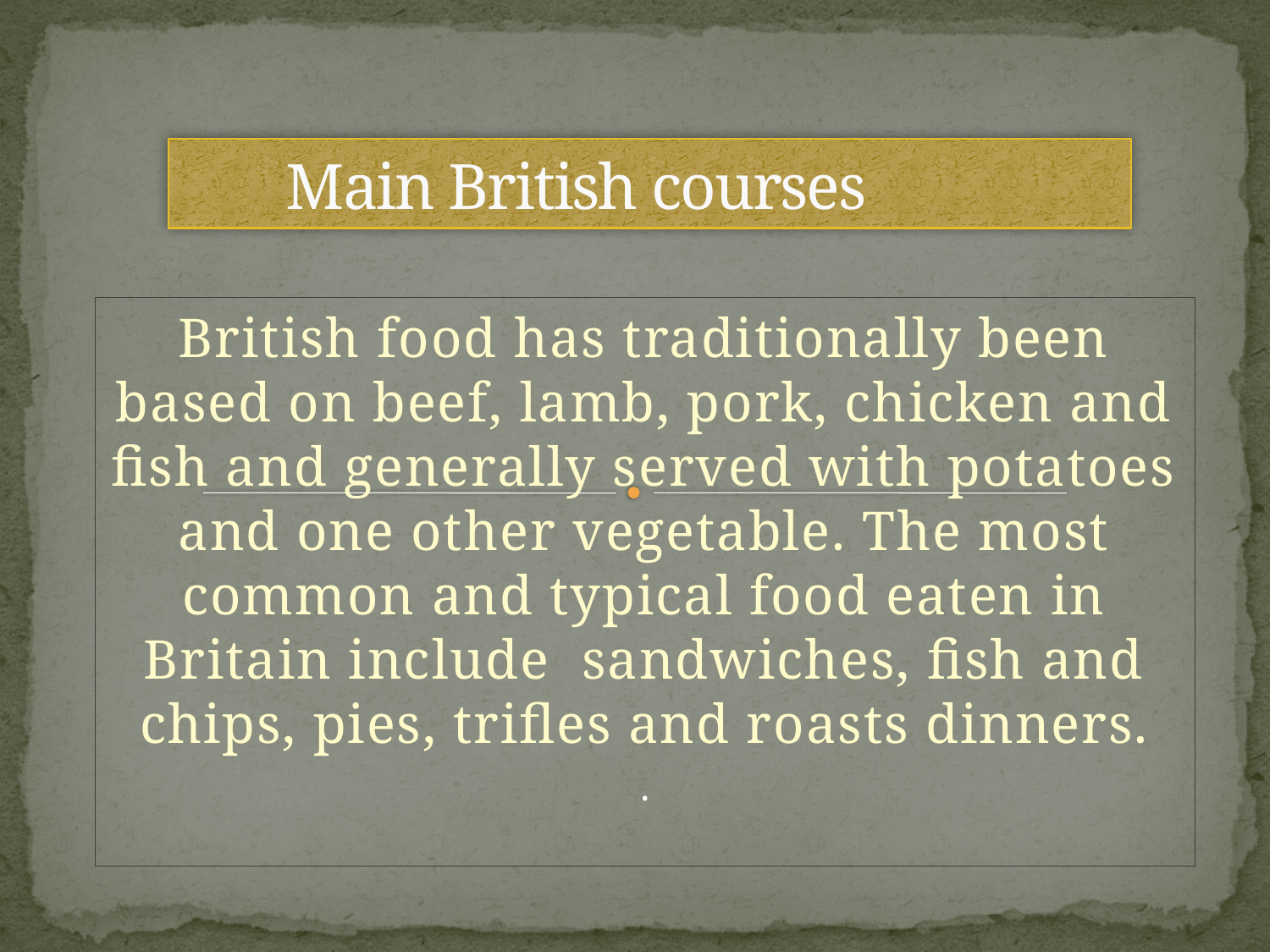

# Main British courses
Вritish food has traditionally been based on beef, lamb, pork, chicken and fish and generally served with potatoes and one other vegetable. The most common and typical food eaten in Britain include  sandwiches, fish and chips, pies, trifles and roasts dinners.
.
.